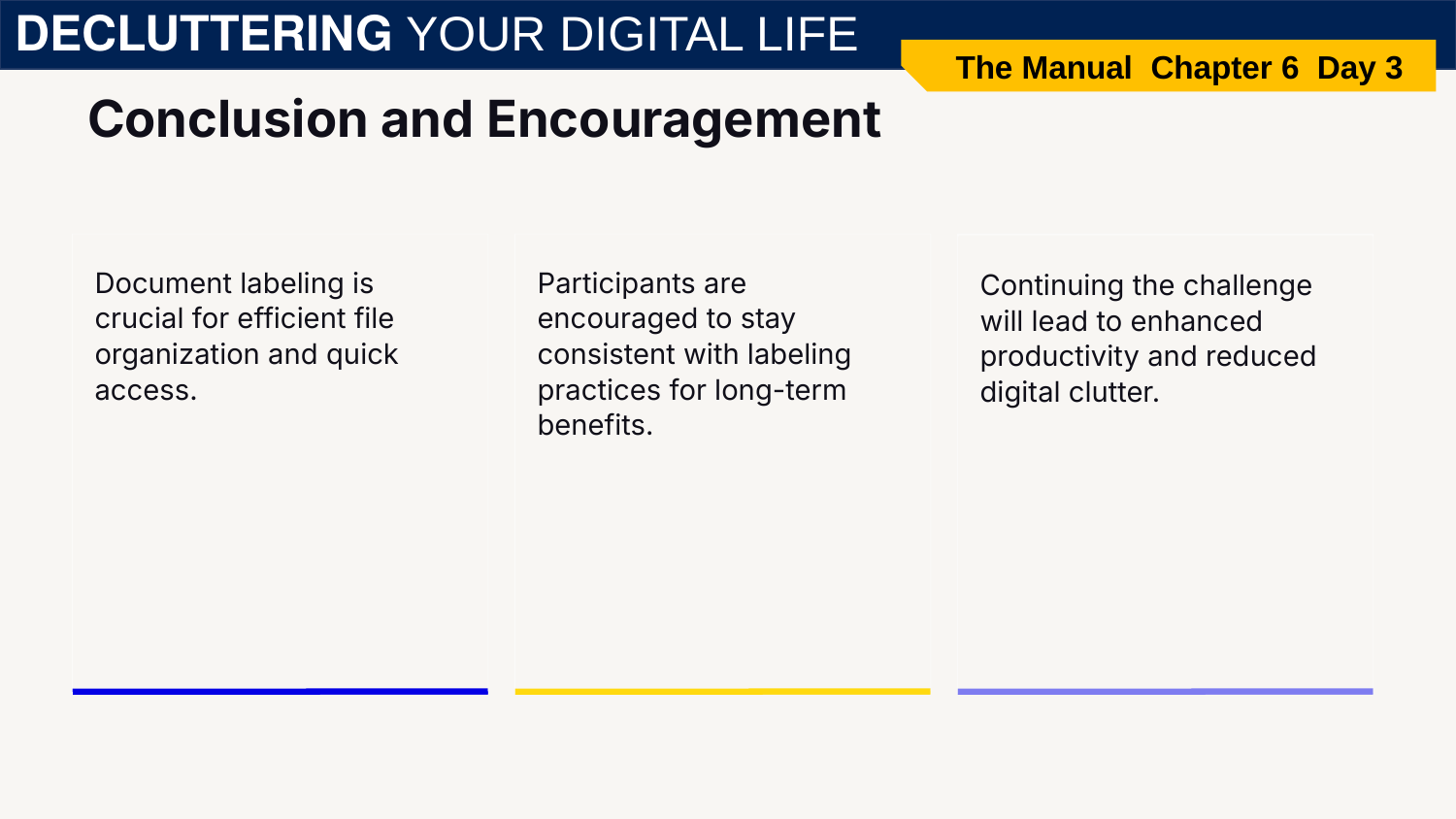

DECLUTTERING YOUR DIGITAL LIFE
The Manual  Chapter 6  Day 3

# Conclusion and Encouragement
Document labeling is crucial for efficient file organization and quick access.
Participants are encouraged to stay consistent with labeling practices for long-term benefits.
Continuing the challenge will lead to enhanced productivity and reduced digital clutter.